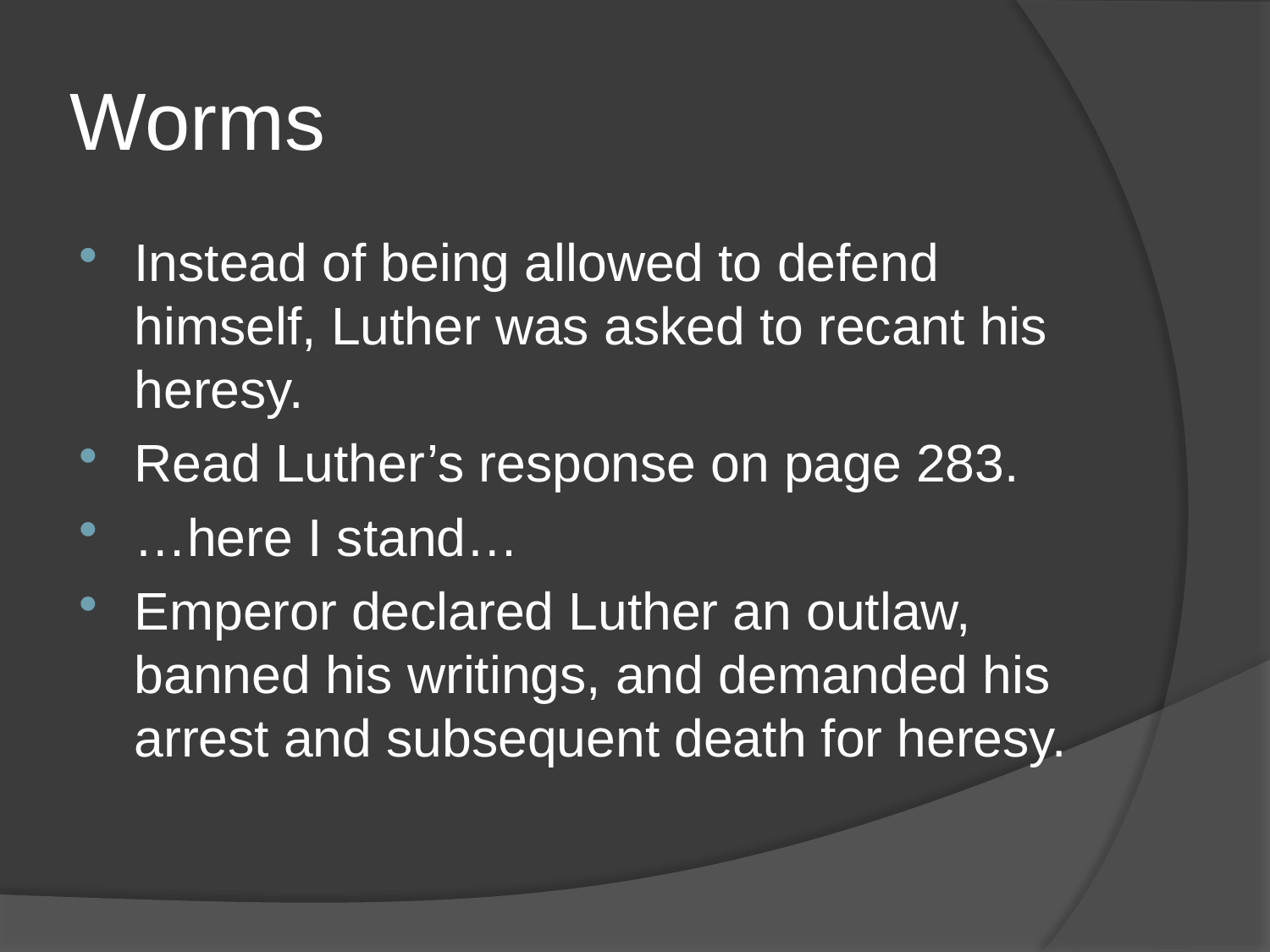

# Worms
Instead of being allowed to defend himself, Luther was asked to recant his heresy.
Read Luther’s response on page 283.
…here I stand…
Emperor declared Luther an outlaw, banned his writings, and demanded his arrest and subsequent death for heresy.